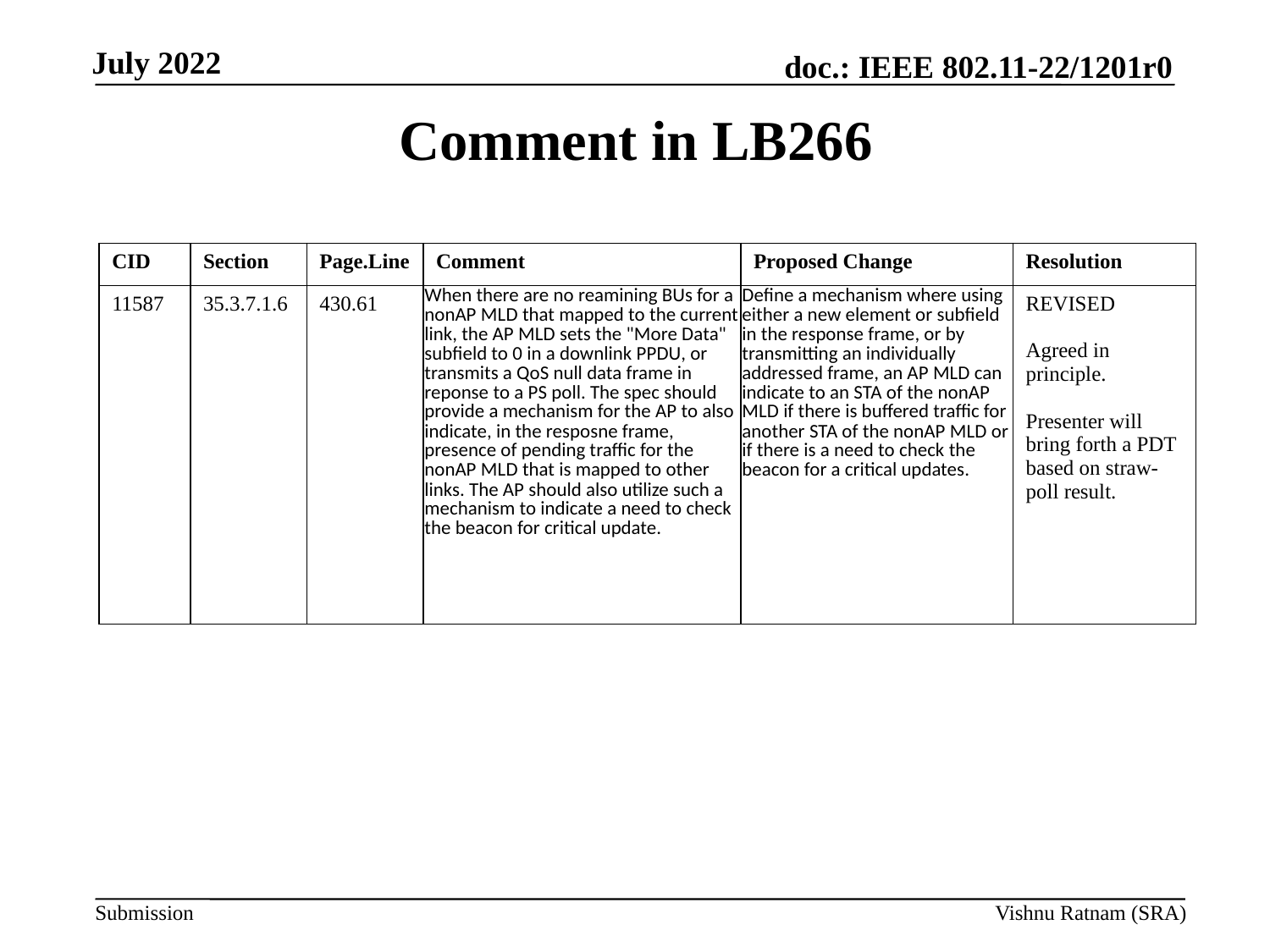

# Comment in LB266
| CID | Section | Page.Line | Comment | Proposed Change | Resolution |
| --- | --- | --- | --- | --- | --- |
| 11587 | 35.3.7.1.6 | 430.61 | When there are no reamining BUs for a nonAP MLD that mapped to the current link, the AP MLD sets the "More Data" subfield to 0 in a downlink PPDU, or transmits a QoS null data frame in reponse to a PS poll. The spec should provide a mechanism for the AP to also indicate, in the resposne frame, presence of pending traffic for the nonAP MLD that is mapped to other links. The AP should also utilize such a mechanism to indicate a need to check the beacon for critical update. | Define a mechanism where using either a new element or subfield in the response frame, or by transmitting an individually addressed frame, an AP MLD can indicate to an STA of the nonAP MLD if there is buffered traffic for another STA of the nonAP MLD or if there is a need to check the beacon for a critical updates. | REVISED Agreed in principle. Presenter will bring forth a PDT based on straw-poll result. |
Vishnu Ratnam (SRA)